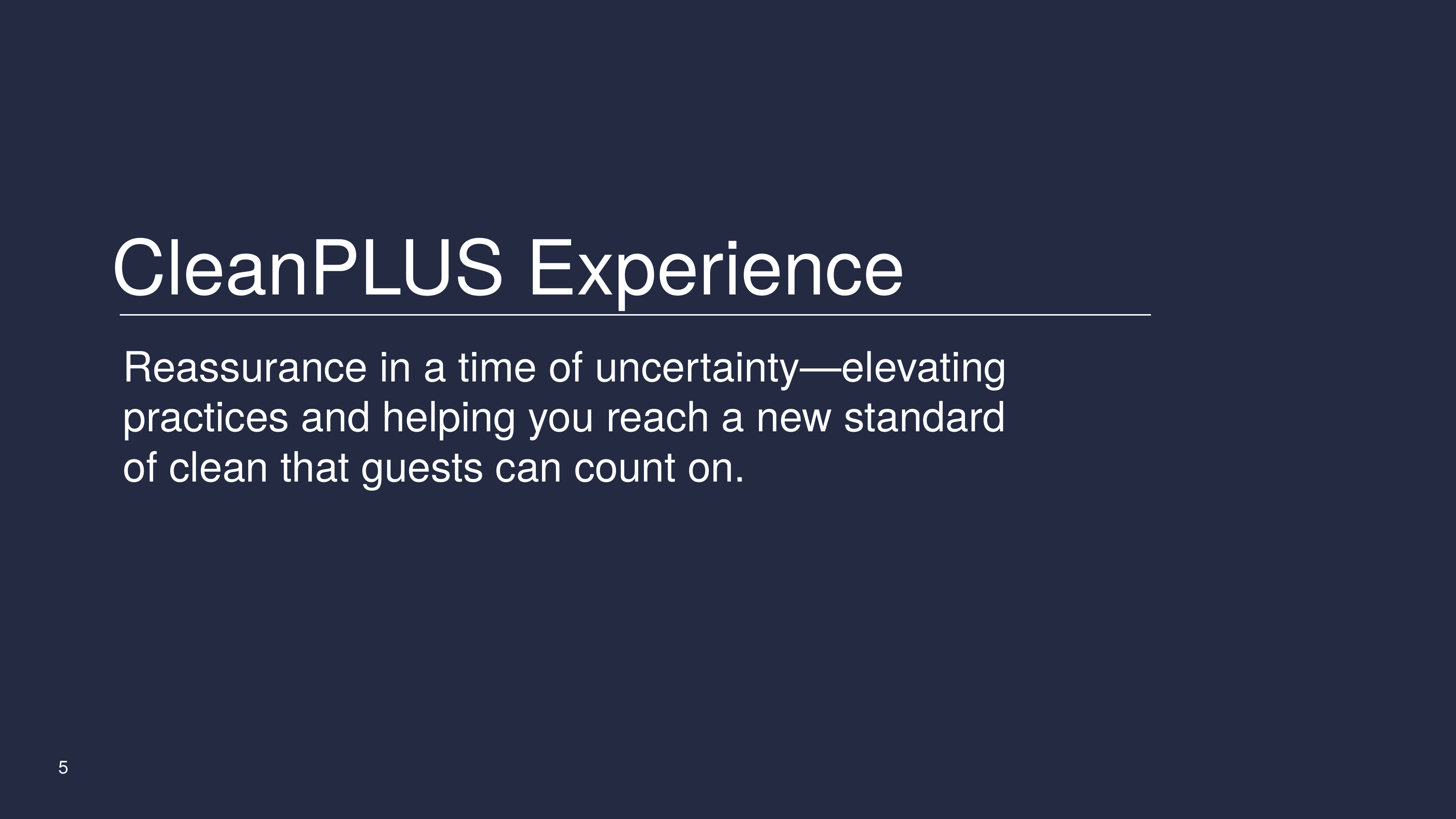

CleanPLUS Experience
Reassurance in a time of uncertainty—elevating practices and helping you reach a new standard of clean that guests can count on.
5